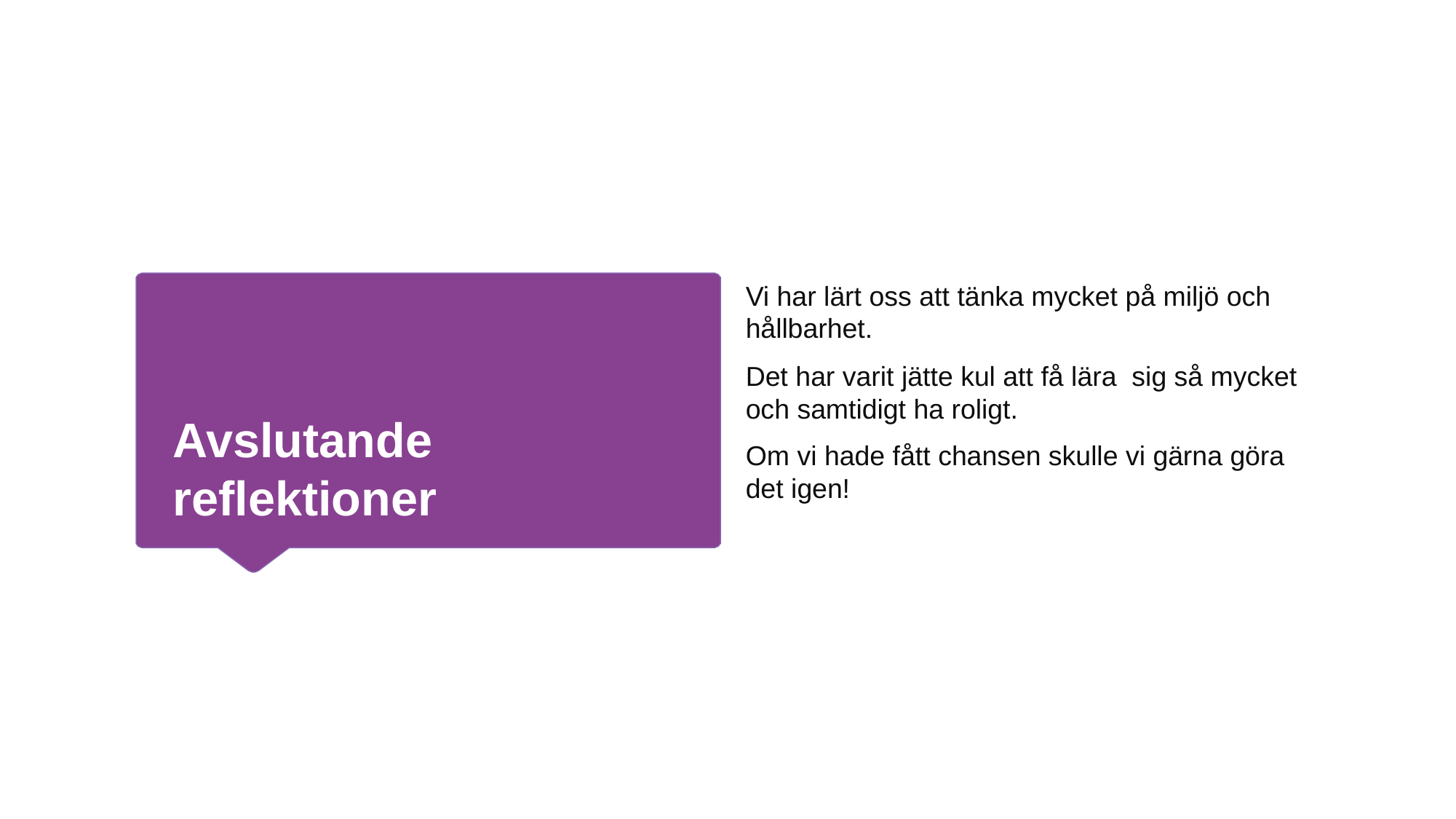

Vi har lärt oss att tänka mycket på miljö och hållbarhet.
Det har varit jätte kul att få lära  sig så mycket och samtidigt ha roligt.
Om vi hade fått chansen skulle vi gärna göra det igen!
# Avslutande reflektioner